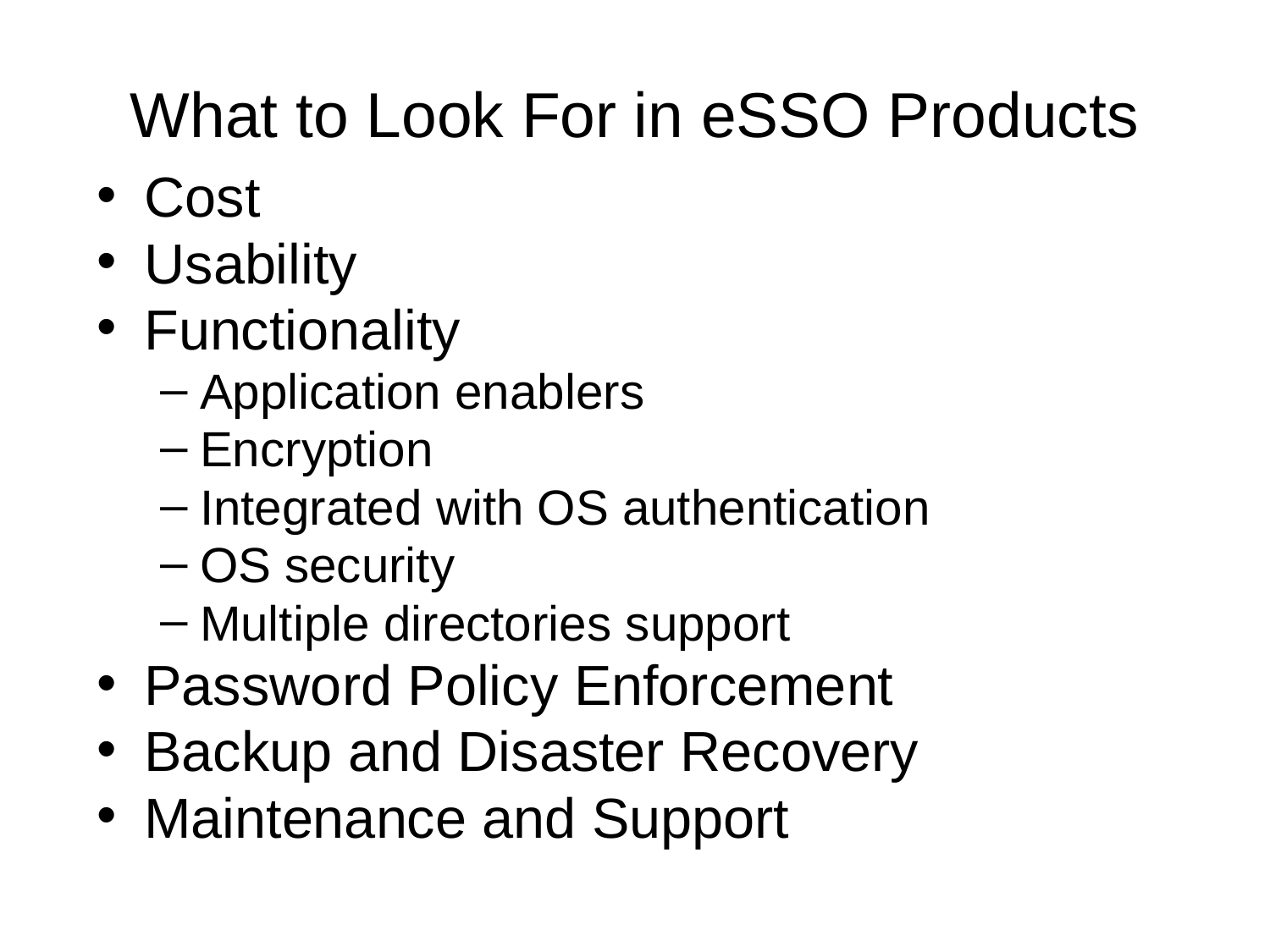

# What to Look For in eSSO Products
Cost
Usability
Functionality
Application enablers
Encryption
Integrated with OS authentication
OS security
Multiple directories support
Password Policy Enforcement
Backup and Disaster Recovery
Maintenance and Support